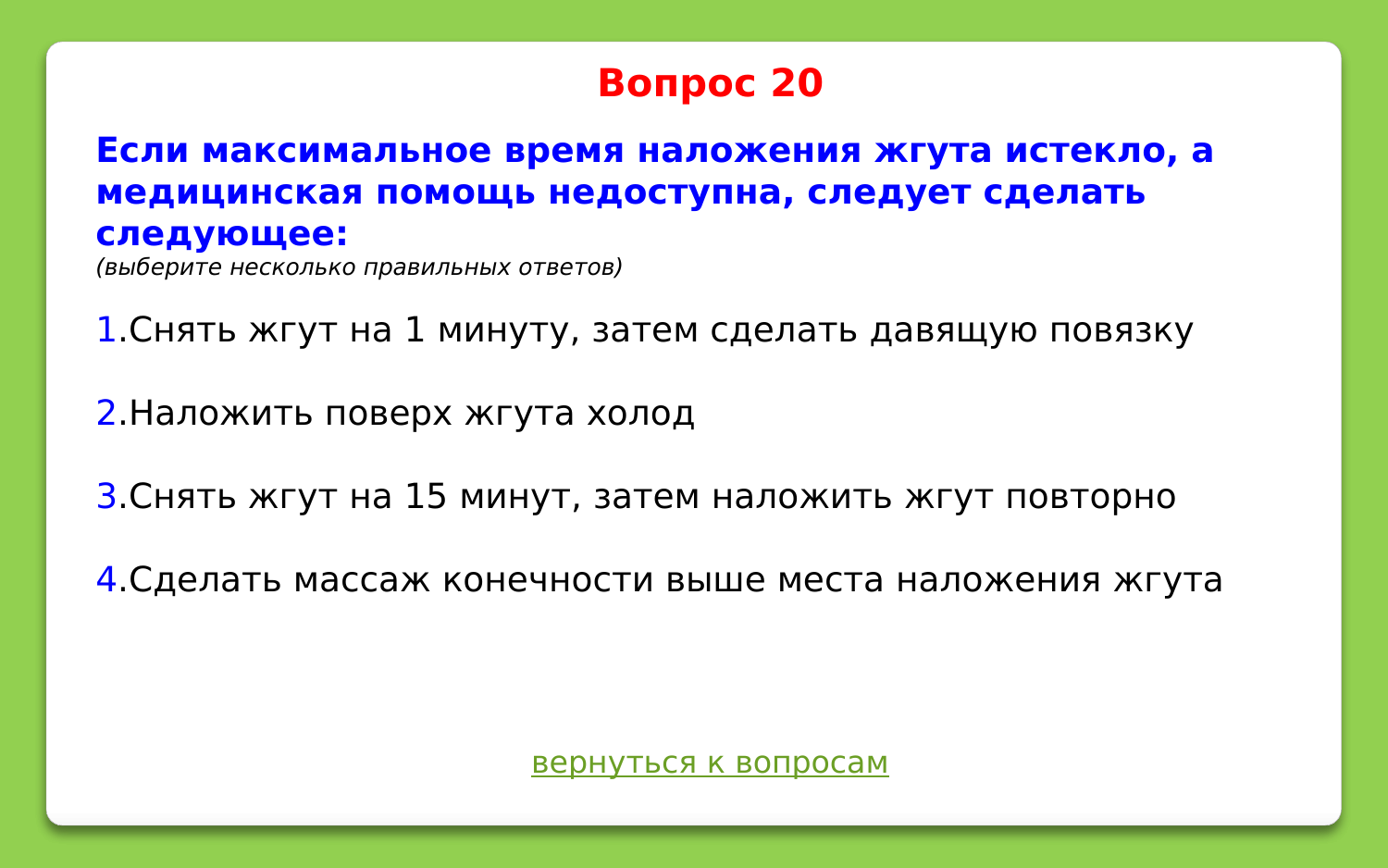

Вопрос 20

Если максимальное время наложения жгута истекло, а медицинская помощь недоступна, следует сделать следующее:
(выберите несколько правильных ответов)

1.Снять жгут на 1 минуту, затем сделать давящую повязку

2.Наложить поверх жгута холод

3.Снять жгут на 15 минут, затем наложить жгут повторно

4.Сделать массаж конечности выше места наложения жгута

вернуться к вопросам